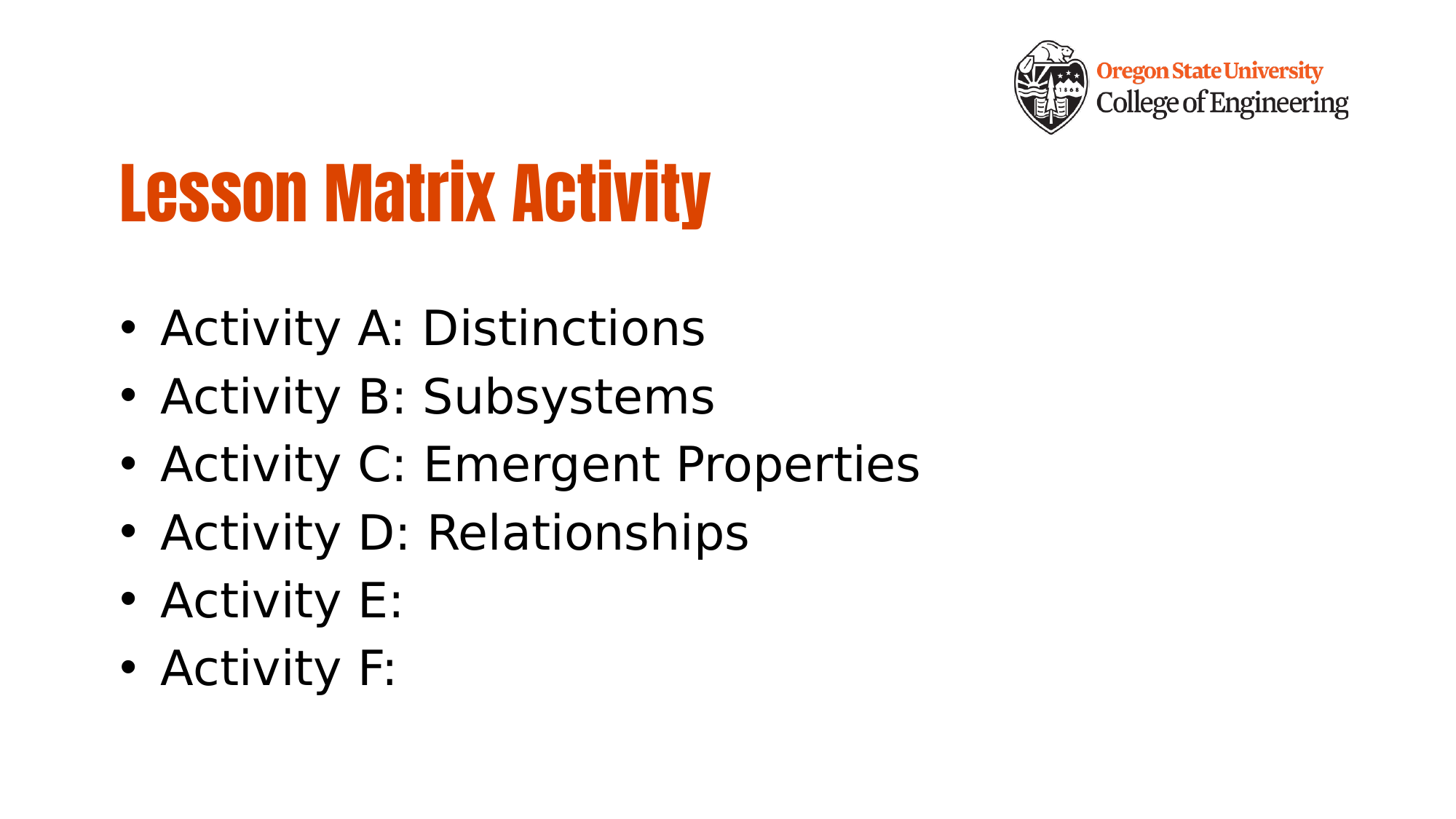

# Lesson Matrix Activity
Activity A: Distinctions
Activity B: Subsystems
Activity C: Emergent Properties
Activity D: Relationships
Activity E:
Activity F: